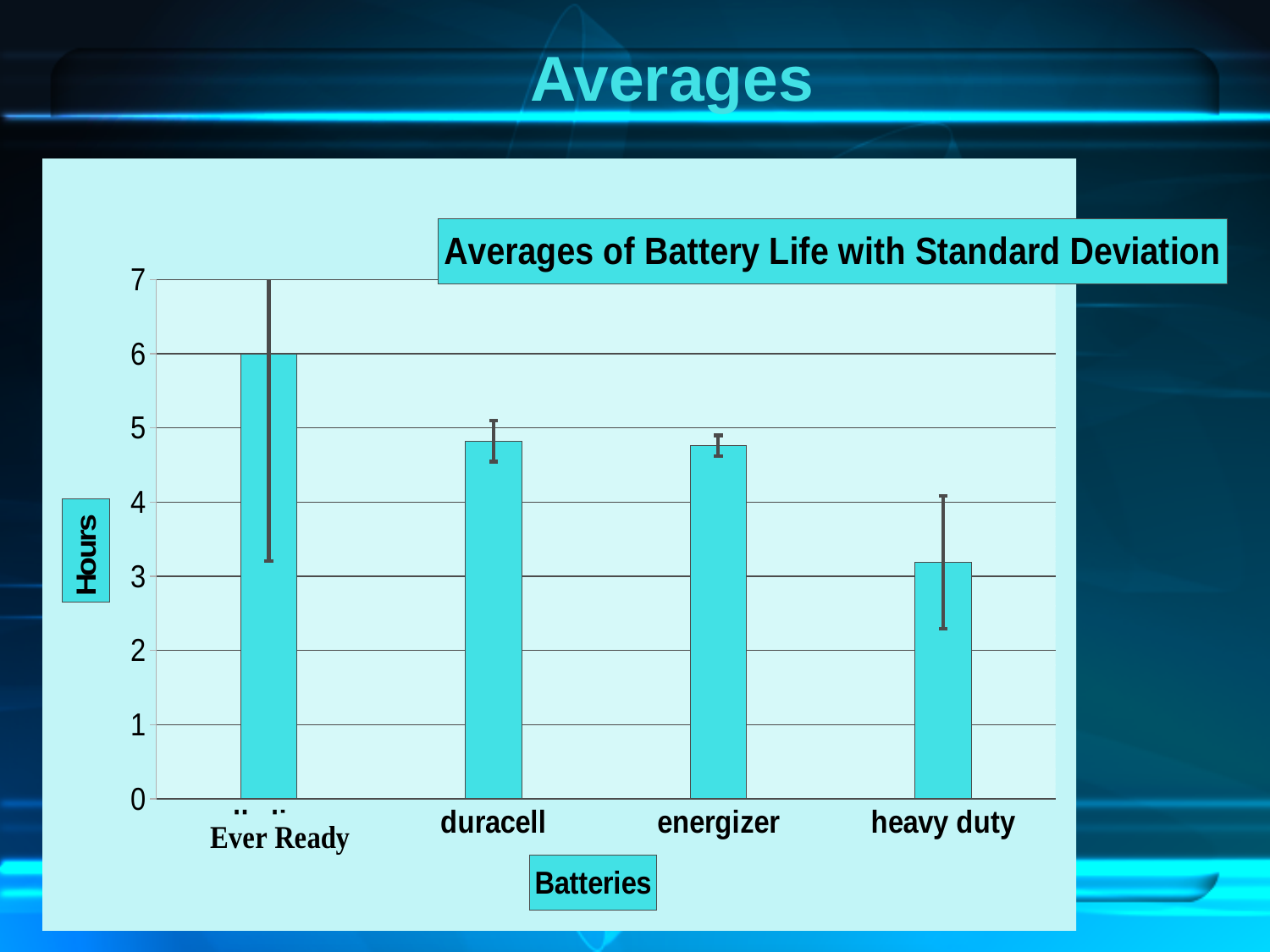

Averages

### Chart: Averages of Battery Life with Standard Deviation

| Category |  |
|---|---|
| alkaline | 5.99 |
| duracell | 4.8199999999999985 |
| energizer | 4.76 |
| heavy duty | 3.1900000000000004 |